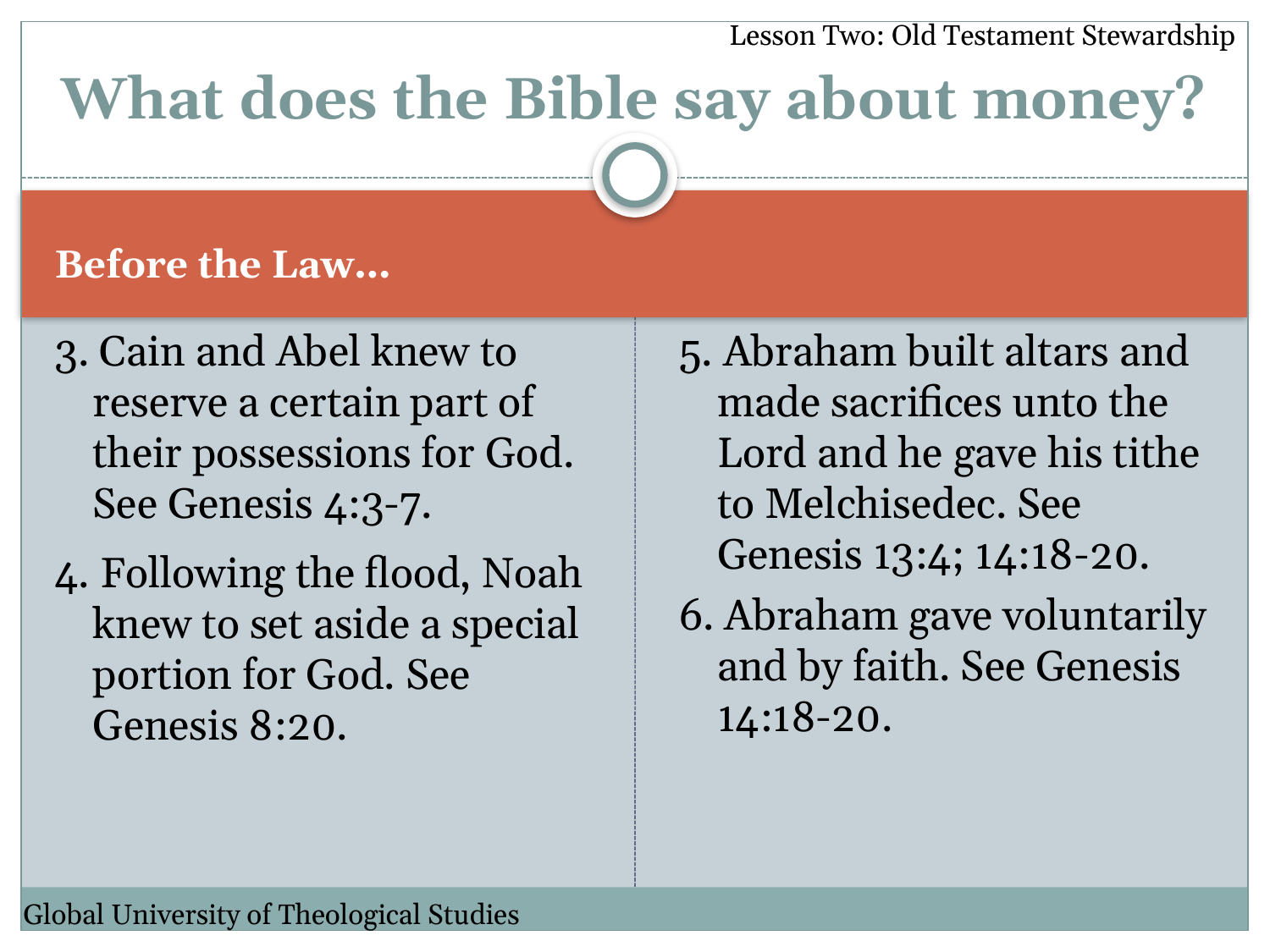

Lesson Two: Old Testament Stewardship
# What does the Bible say about money?
Before the Law…
3. Cain and Abel knew to reserve a certain part of their possessions for God. See Genesis 4:3-7.
5. Abraham built altars and made sacrifices unto the Lord and he gave his tithe to Melchisedec. See Genesis 13:4; 14:18-20.
4. Following the flood, Noah knew to set aside a special portion for God. See Genesis 8:20.
6. Abraham gave voluntarily and by faith. See Genesis 14:18-20.
Global University of Theological Studies